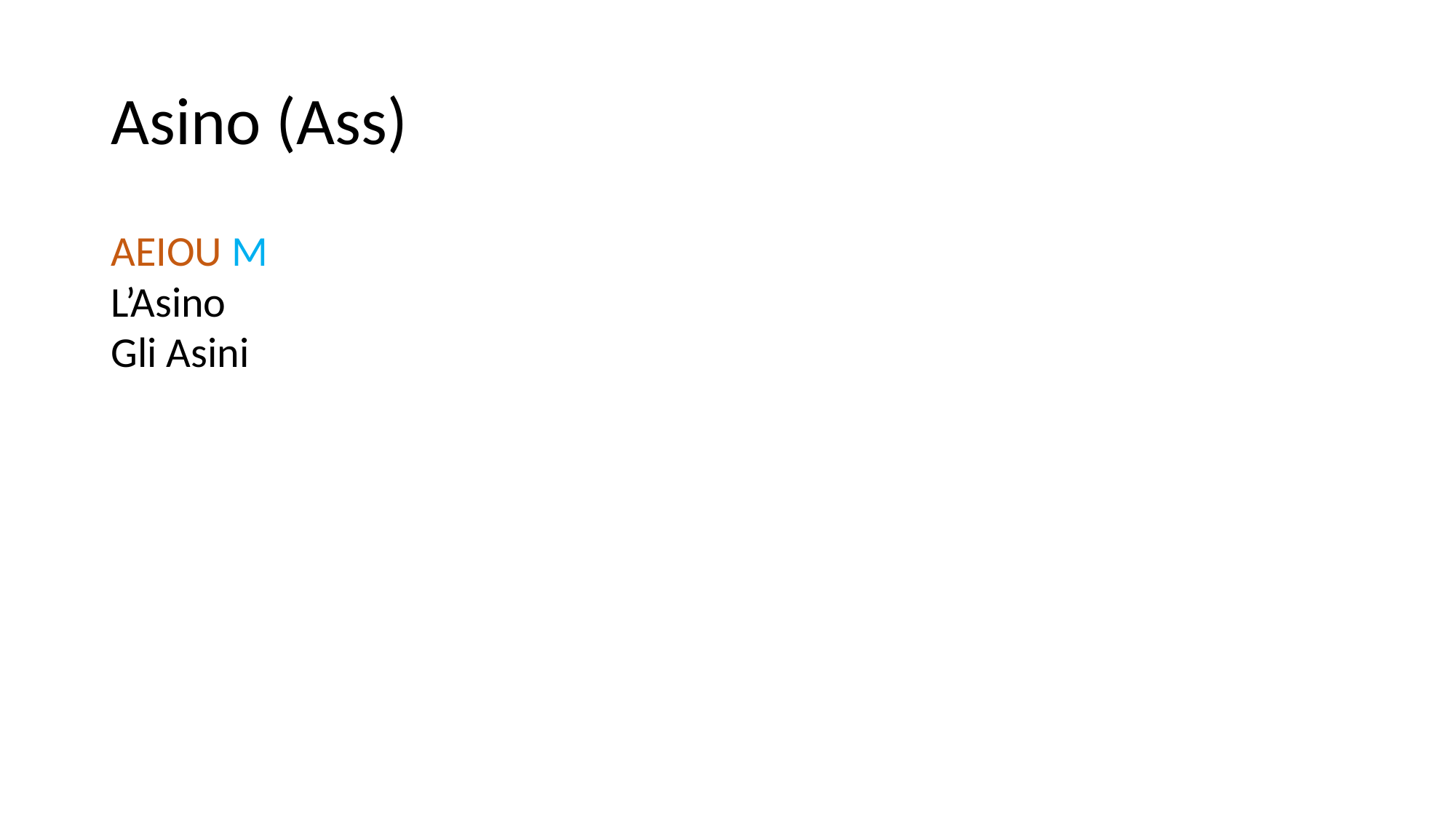

# Asino (Ass)
AEIOU M
L’Asino
Gli Asini